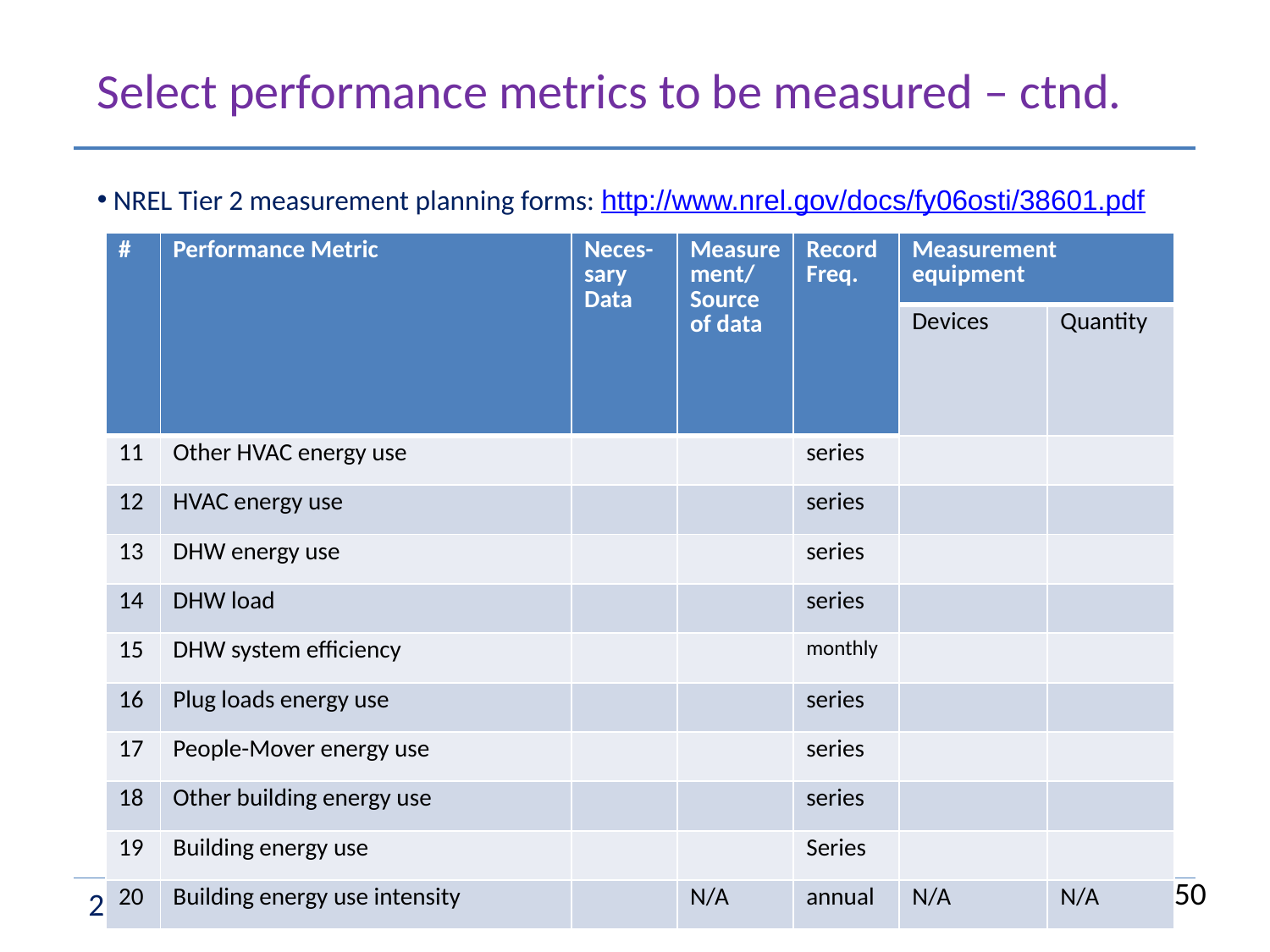

Select performance metrics to be measured – ctnd.
 NREL Tier 2 measurement planning forms: http://www.nrel.gov/docs/fy06osti/38601.pdf
| # | Performance Metric | Neces-sary Data | Measurement/ Source of data | Record Freq. | Measurement equipment |  |
| --- | --- | --- | --- | --- | --- | --- |
|  |  |  |  |  | Devices | Quantity |
| 11 | Other HVAC energy use |  |  | series |  |  |
| 12 | HVAC energy use |  |  | series |  |  |
| 13 | DHW energy use |  |  | series |  |  |
| 14 | DHW load |  |  | series |  |  |
| 15 | DHW system efficiency |  |  | monthly |  |  |
| 16 | Plug loads energy use |  |  | series |  |  |
| 17 | People-Mover energy use |  |  | series |  |  |
| 18 | Other building energy use |  |  | series |  |  |
| 19 | Building energy use |  |  | Series |  |  |
| 20 | Building energy use intensity |  | N/A | annual | N/A | N/A |
Course No. ENRG 50
2. Assessment management